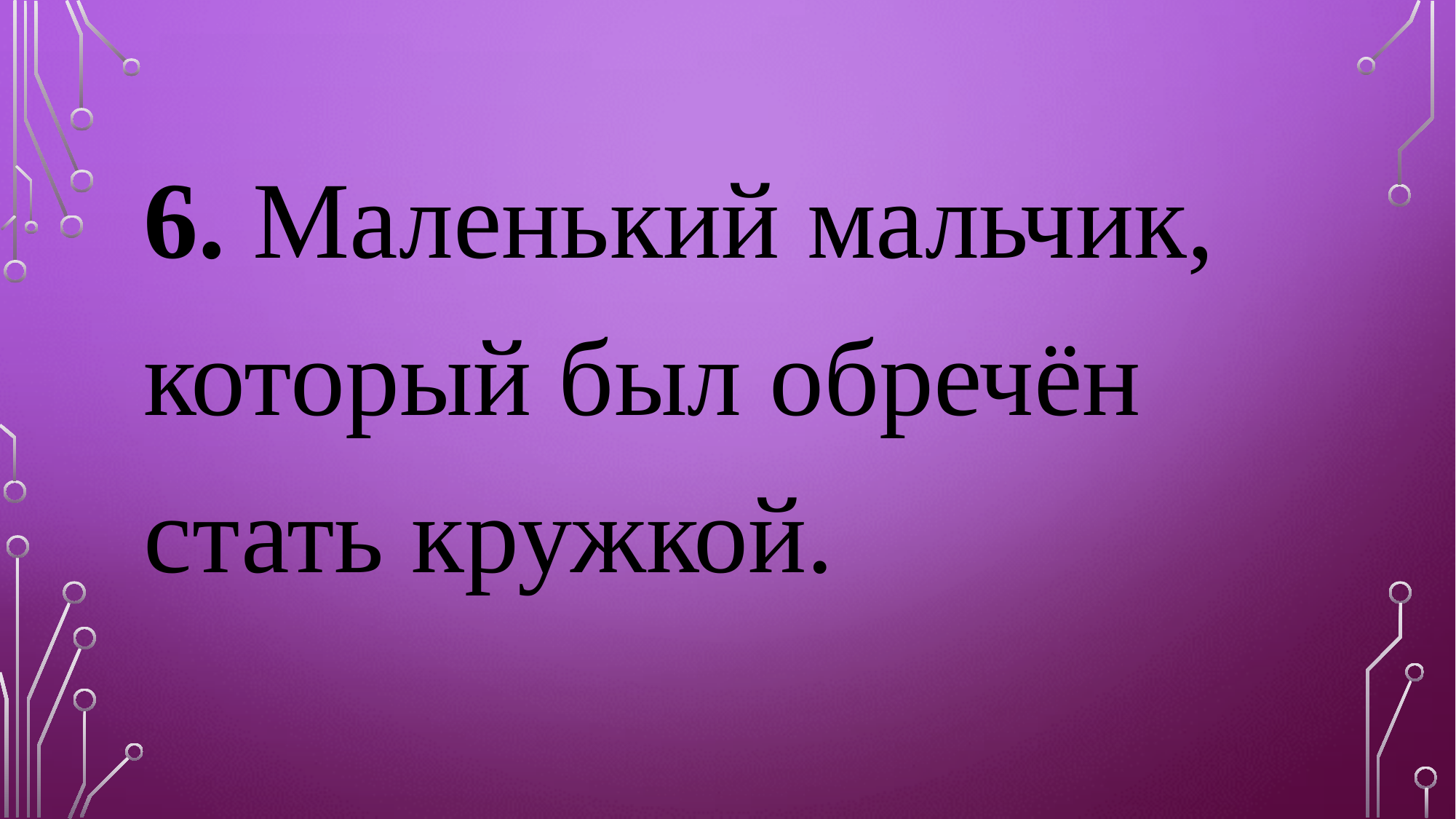

6. Маленький мальчик, который был обречён стать кружкой.